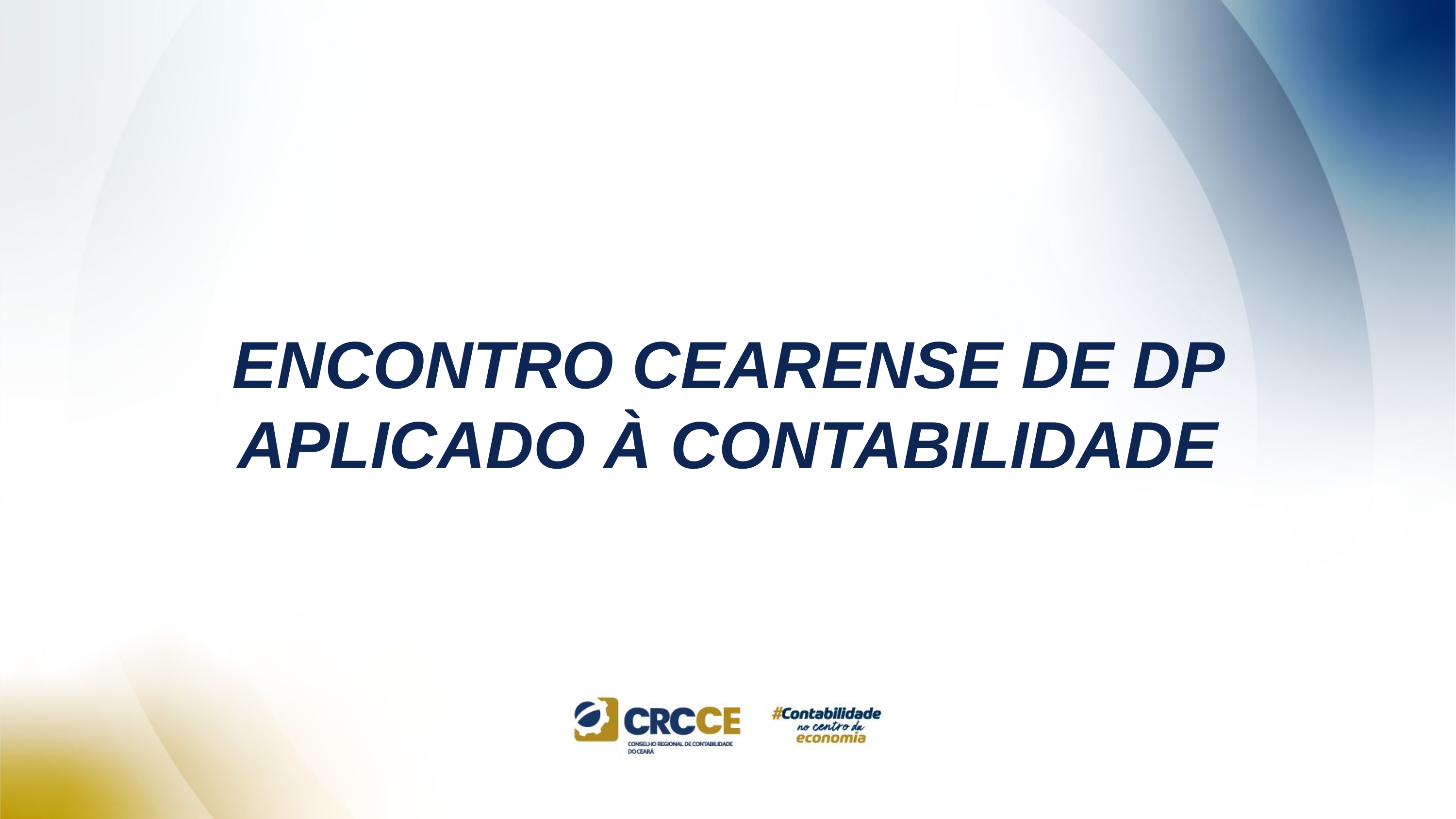

# ENCONTRO CEARENSE DE DP APLICADO À CONTABILIDADE